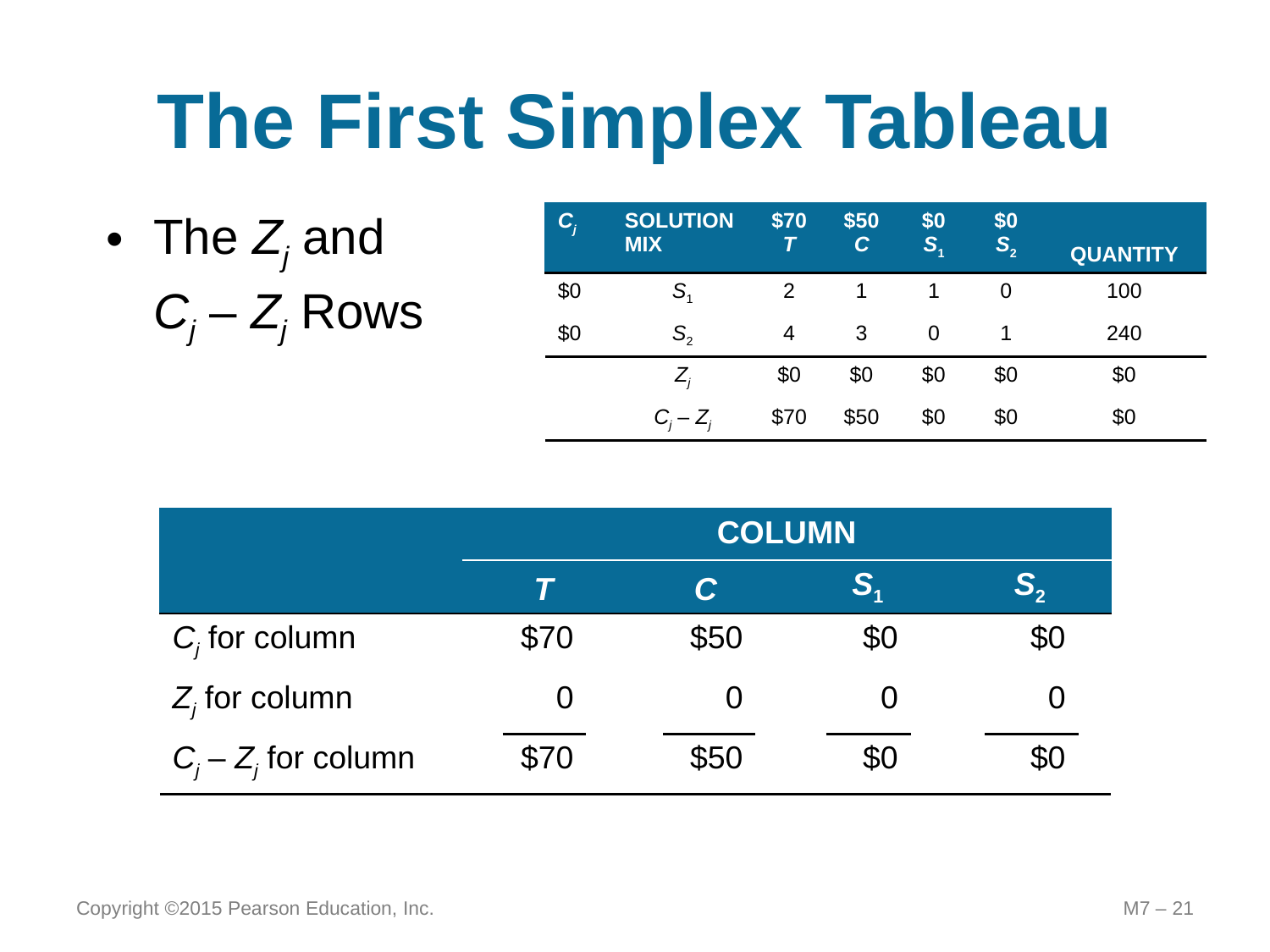

# The First Simplex Tableau
The Zj and
Cj – Zj Rows
| Cj | SOLUTION MIX | $70 T | $50 C | $0 S1 | $0 S2 | QUANTITY |
| --- | --- | --- | --- | --- | --- | --- |
| $0 | S1 | 2 | 1 | 1 | 0 | 100 |
| $0 | S2 | 4 | 3 | 0 | 1 | 240 |
|  | Zj | $0 | $0 | $0 | $0 | $0 |
|  | Cj – Zj | $70 | $50 | $0 | $0 | $0 |
|  | COLUMN |  |  |  |  |  |  |  |  |  |  |  |
| --- | --- | --- | --- | --- | --- | --- | --- | --- | --- | --- | --- | --- |
|  | T |  |  | C |  |  | S1 |  |  | S2 |  |  |
| Cj for column |  | $70 |  |  | $50 |  |  | $0 |  |  | $0 |  |
| Zj for column |  | 0 |  |  | 0 |  |  | 0 |  |  | 0 |  |
| Cj – Zj for column |  | $70 |  |  | $50 |  |  | $0 |  |  | $0 |  |
Copyright ©2015 Pearson Education, Inc.
M7 – 21